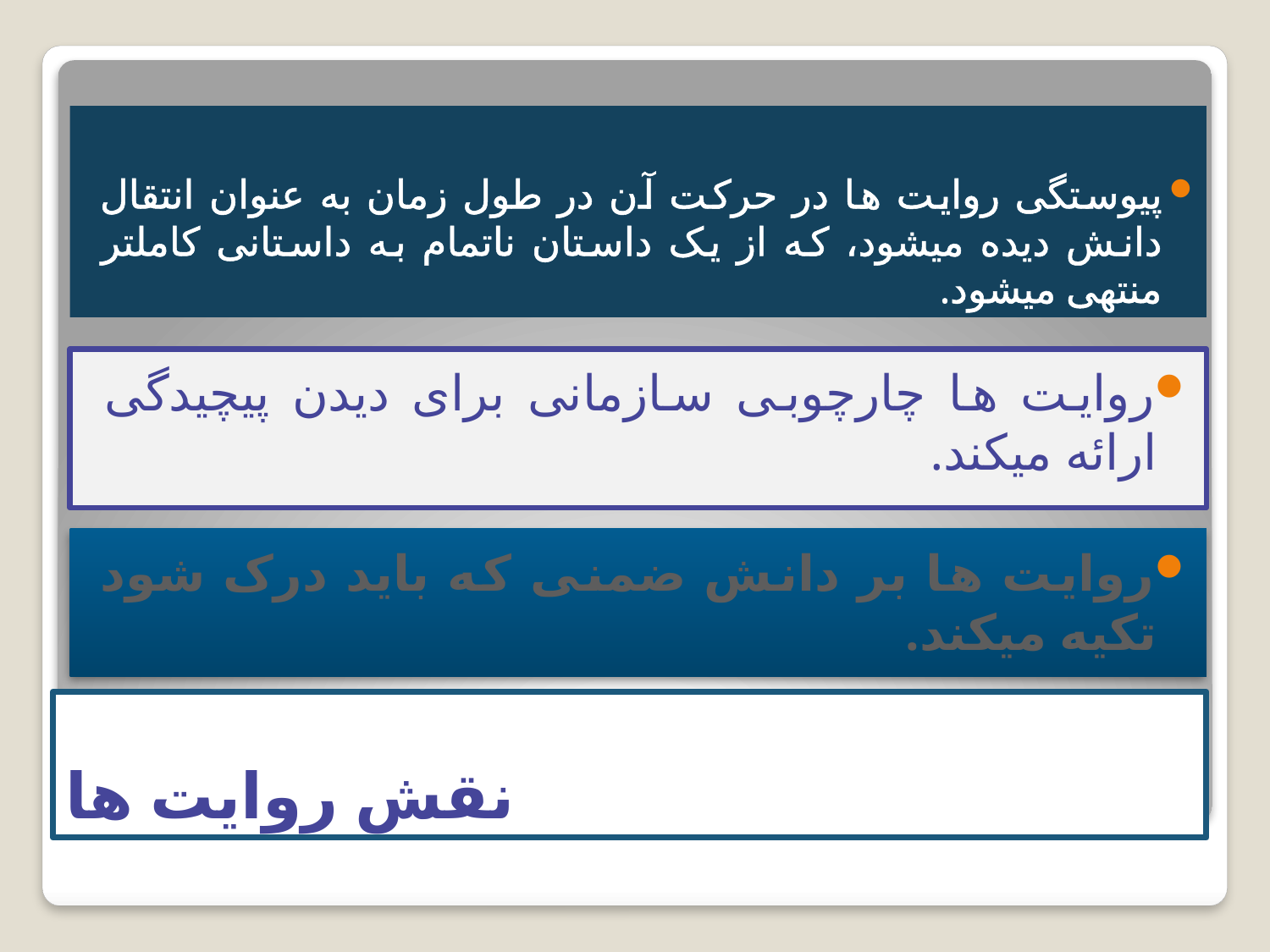

پیوستگی روایت ها در حرکت آن در طول زمان به عنوان انتقال دانش دیده می‏شود، که از یک داستان ناتمام به داستانی کامل‏تر منتهی می­شود.

روایت ها چارچوبی سازمانی برای دیدن پیچیدگی ارائه می‏کند.

روایت ها بر دانش ضمنی که باید درک شود تکیه می‏کند.

# نقش روایت ها